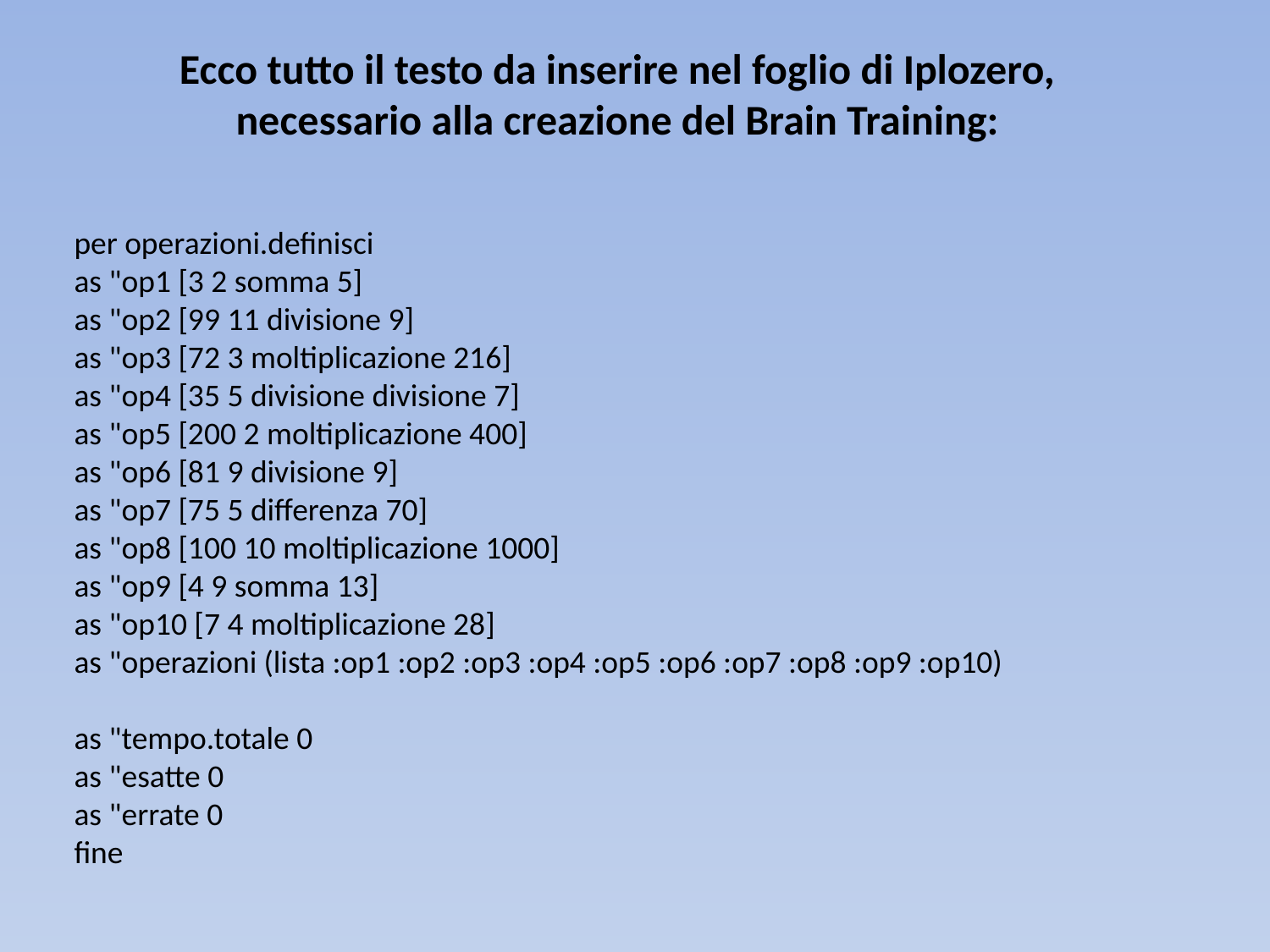

Ecco tutto il testo da inserire nel foglio di Iplozero, necessario alla creazione del Brain Training:
per operazioni.definisci
as "op1 [3 2 somma 5]
as "op2 [99 11 divisione 9]
as "op3 [72 3 moltiplicazione 216]
as "op4 [35 5 divisione divisione 7]
as "op5 [200 2 moltiplicazione 400]
as "op6 [81 9 divisione 9]
as "op7 [75 5 differenza 70]
as "op8 [100 10 moltiplicazione 1000]
as "op9 [4 9 somma 13]
as "op10 [7 4 moltiplicazione 28]
as "operazioni (lista :op1 :op2 :op3 :op4 :op5 :op6 :op7 :op8 :op9 :op10)

as "tempo.totale 0
as "esatte 0
as "errate 0
fine